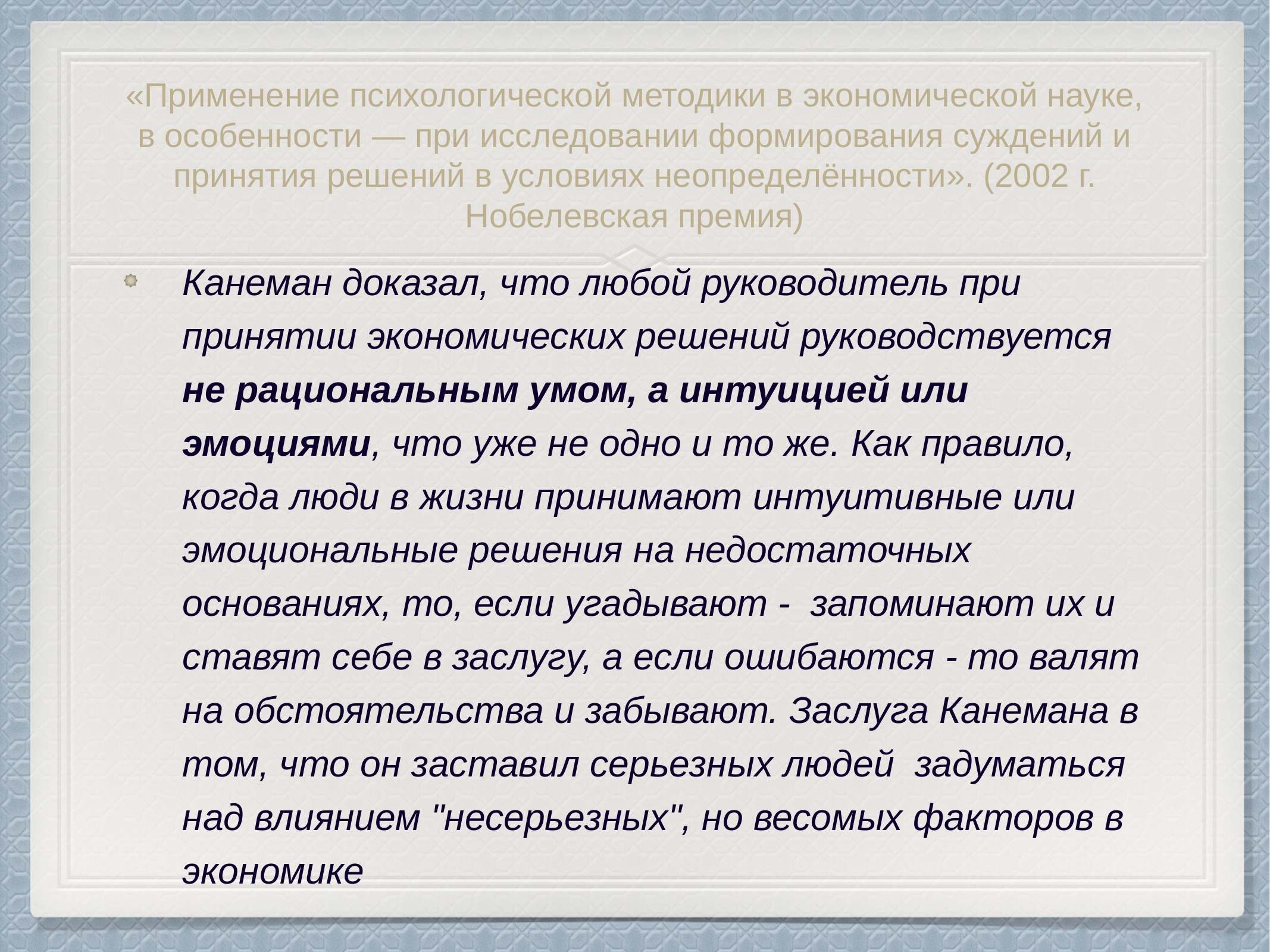

# «Применение психологической методики в экономической науке, в особенности — при исследовании формирования суждений и принятия решений в условиях неопределённости». (2002 г. Нобелевская премия)
Канеман доказал, что любой руководитель при принятии экономических решений руководствуется не рациональным умом, а интуицией или эмоциями, что уже не одно и то же. Как правило, когда люди в жизни принимают интуитивные или эмоциональные решения на недостаточных основаниях, то, если угадывают -  запоминают их и ставят себе в заслугу, а если ошибаются - то валят на обстоятельства и забывают. Заслуга Канемана в том, что он заставил серьезных людей  задуматься над влиянием "несерьезных", но весомых факторов в экономике